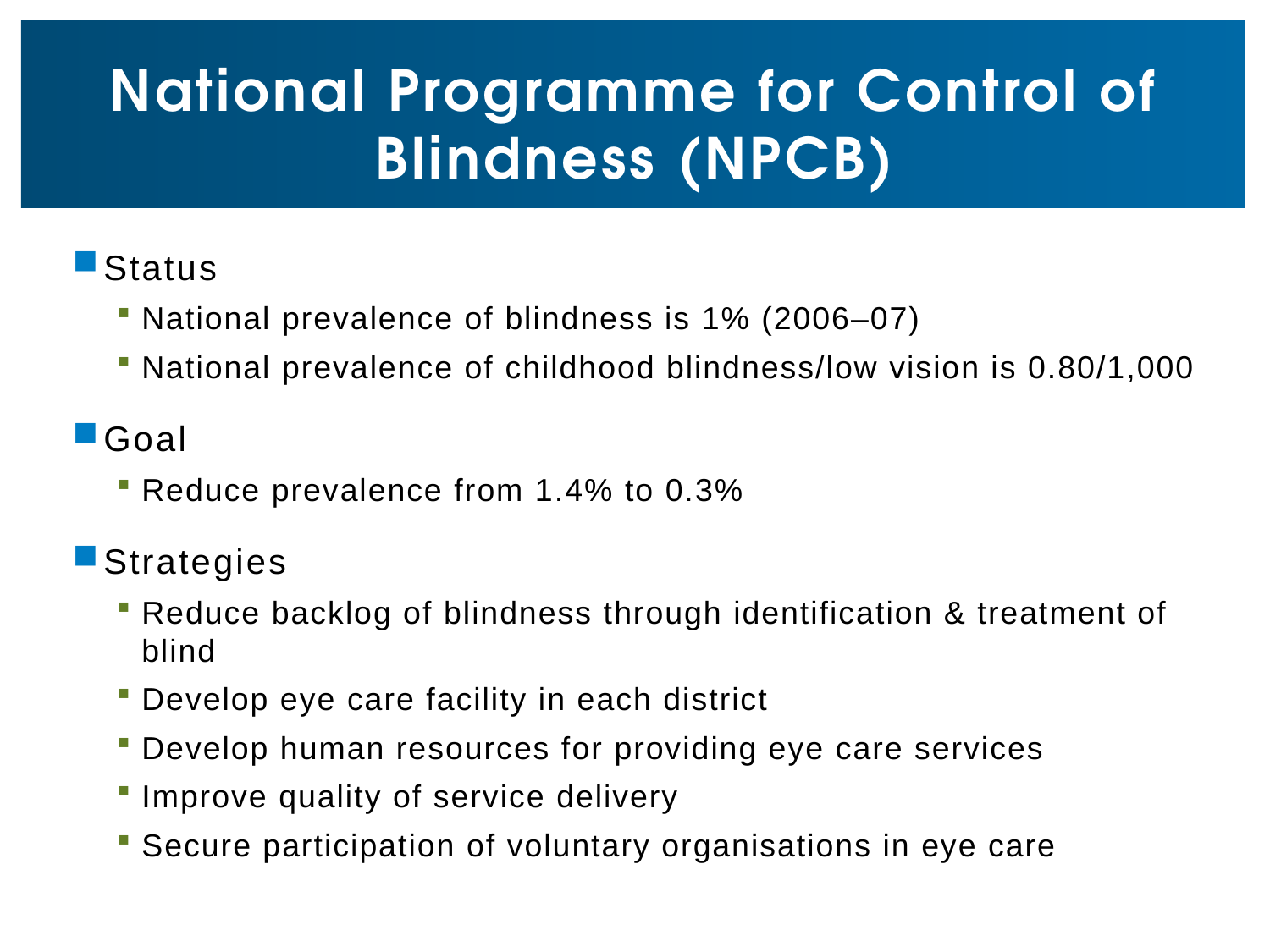

# National Programme for Control of Blindness (NPCB)
Status
National prevalence of blindness is 1% (2006–07)
National prevalence of childhood blindness/low vision is 0.80/1,000
Goal
Reduce prevalence from 1.4% to 0.3%
Strategies
Reduce backlog of blindness through identification & treatment of blind
Develop eye care facility in each district
Develop human resources for providing eye care services
Improve quality of service delivery
Secure participation of voluntary organisations in eye care